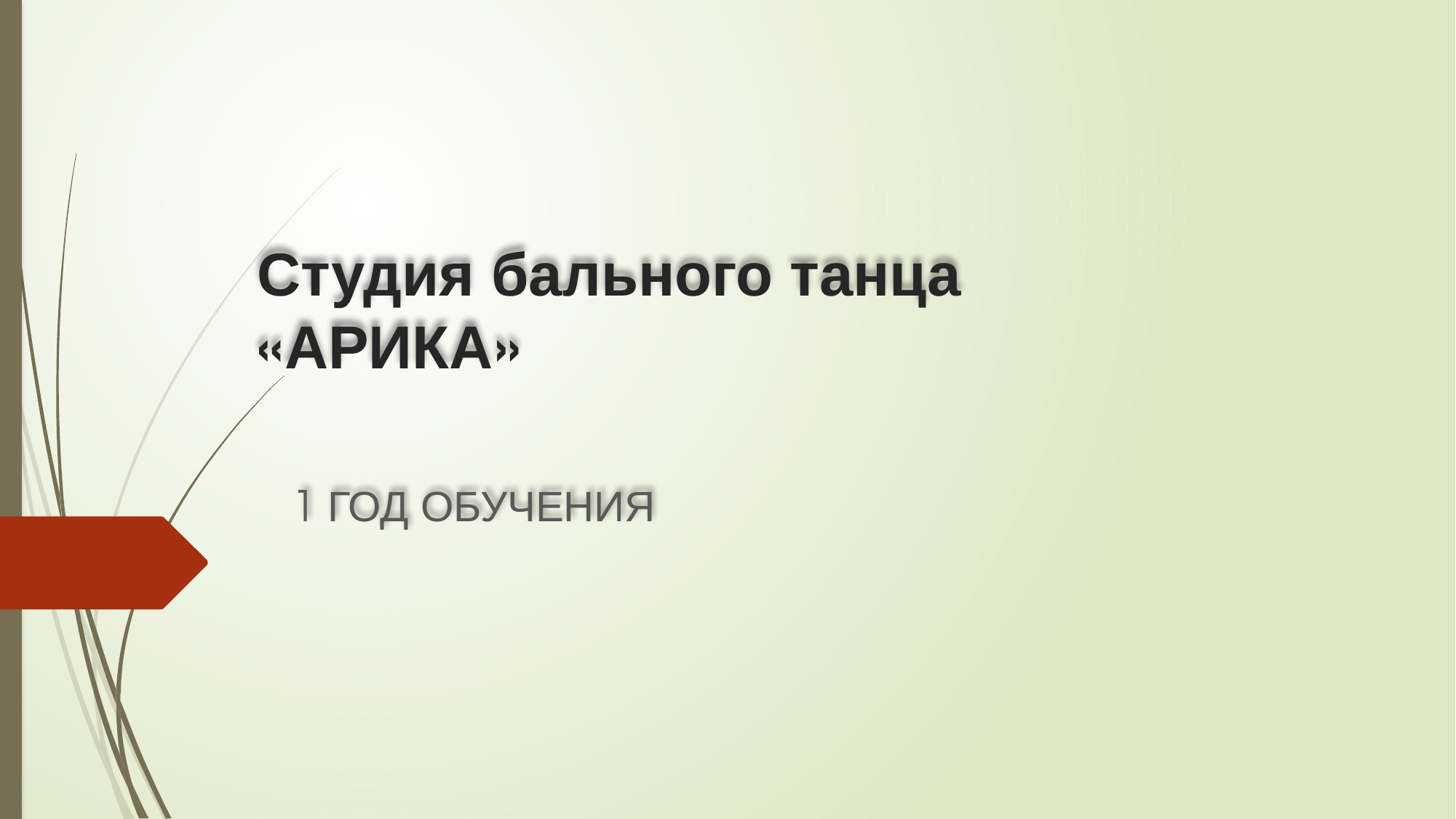

# Студия бального танца «АРИКА»
1 ГОД ОБУЧЕНИЯ